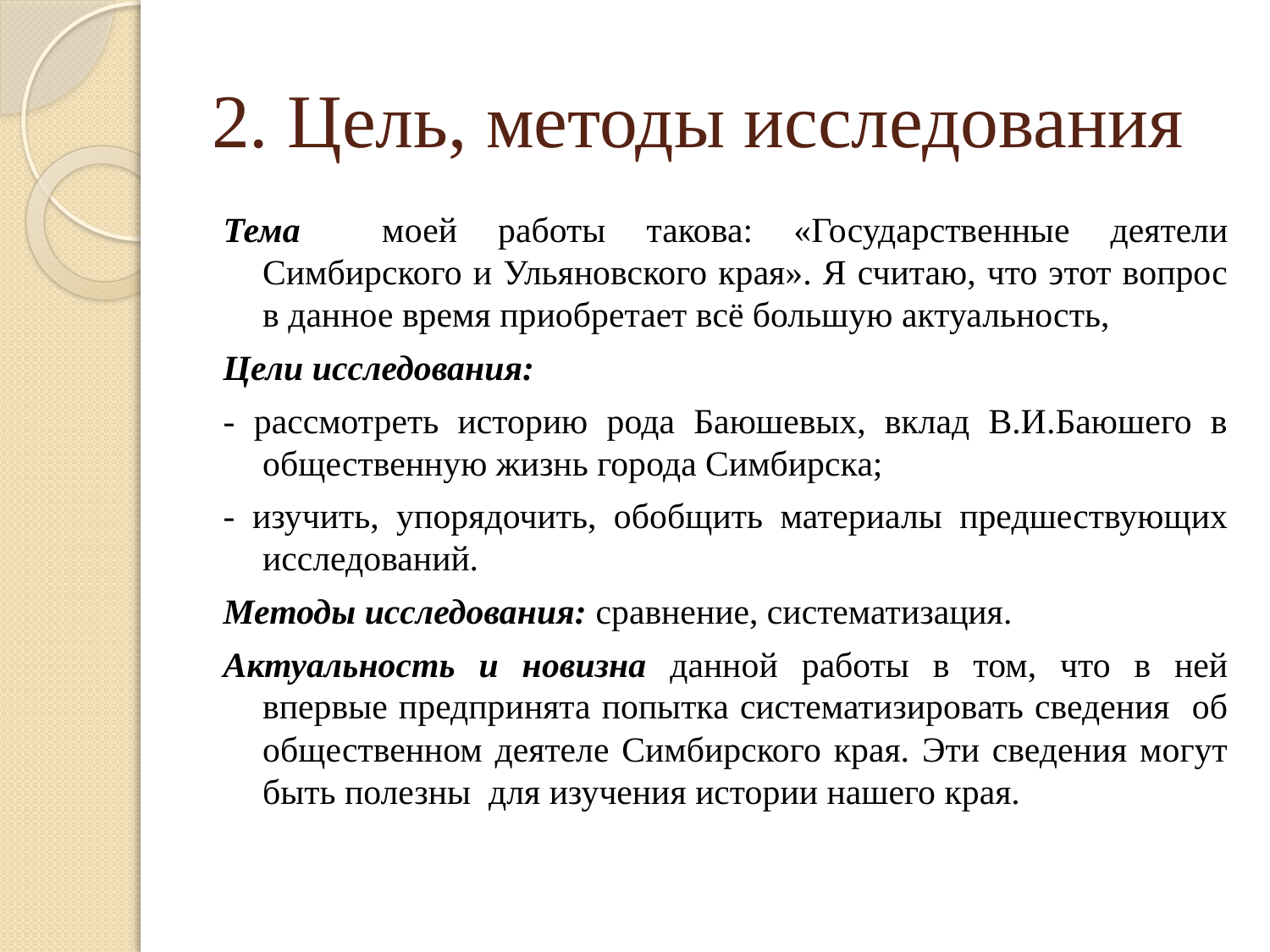

# 2. Цель, методы исследования
Тема  моей работы такова: «Государственные деятели Симбирского и Ульяновского края». Я считаю, что этот вопрос в данное время приобретает всё большую актуальность,
Цели исследования:
- рассмотреть историю рода Баюшевых, вклад В.И.Баюшего в общественную жизнь города Симбирска;
- изучить, упорядочить, обобщить материалы предшествующих исследований.
Методы исследования: сравнение, систематизация.
Актуальность и новизна данной работы в том, что в ней впервые предпринята попытка систематизировать сведения  об общественном деятеле Симбирского края. Эти сведения могут быть полезны  для изучения истории нашего края.